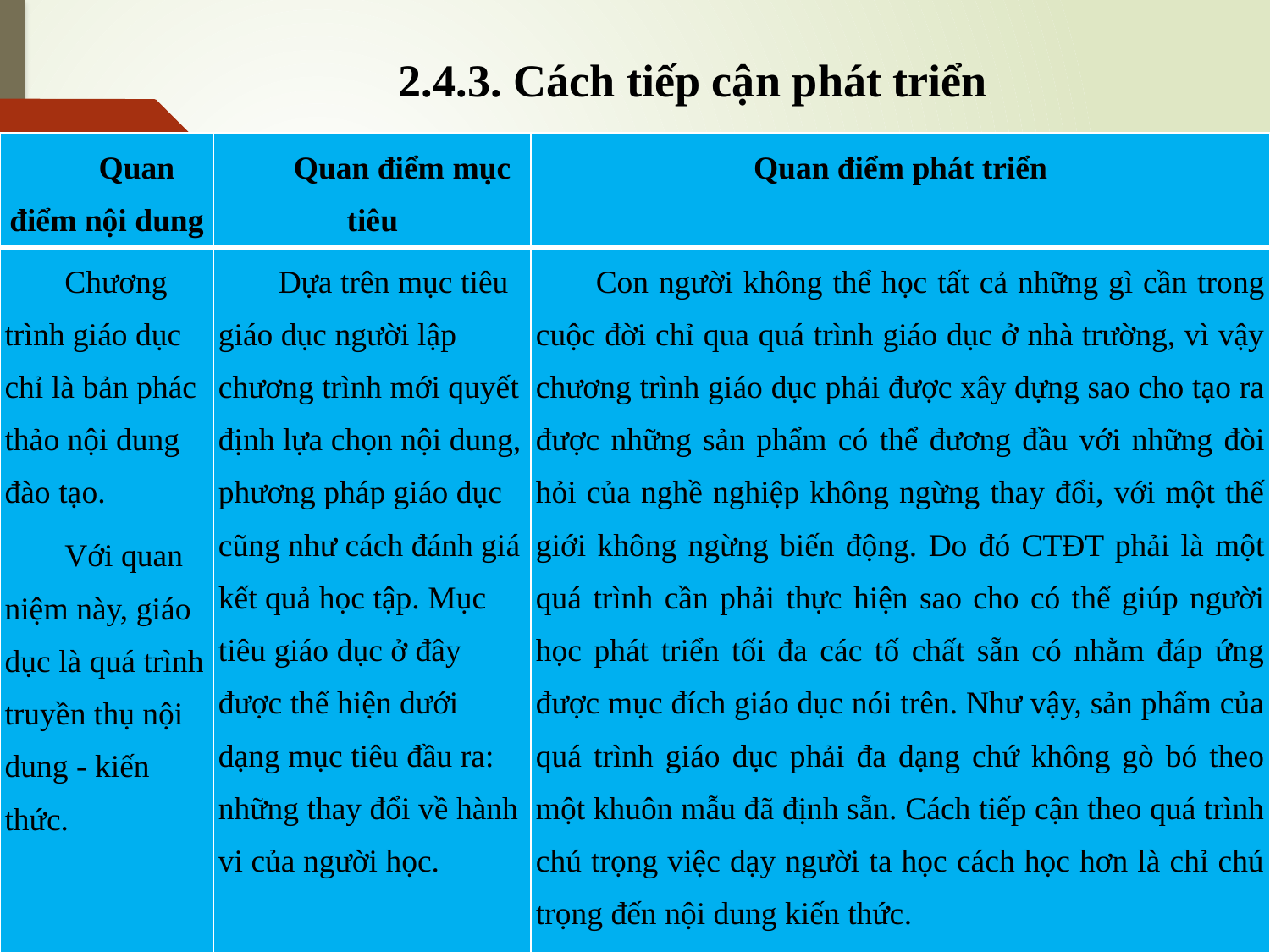

2.4.3. Cách tiếp cận phát triển
| Quan điểm nội dung | Quan điểm mục tiêu | Quan điểm phát triển |
| --- | --- | --- |
| Chương trình giáo dục chỉ là bản phác thảo nội dung đào tạo. Với quan niệm này, giáo dục là quá trình truyền thụ nội dung - kiến thức. | Dựa trên mục tiêu giáo dục người lập chương trình mới quyết định lựa chọn nội dung, phương pháp giáo dục cũng như cách đánh giá kết quả học tập. Mục tiêu giáo dục ở đây được thể hiện dưới dạng mục tiêu đầu ra: những thay đổi về hành vi của người học. | Con người không thể học tất cả những gì cần trong cuộc đời chỉ qua quá trình giáo dục ở nhà trường, vì vậy chương trình giáo dục phải được xây dựng sao cho tạo ra được những sản phẩm có thể đương đầu với những đòi hỏi của nghề nghiệp không ngừng thay đổi, với một thế giới không ngừng biến động. Do đó CTĐT phải là một quá trình cần phải thực hiện sao cho có thể giúp người học phát triển tối đa các tố chất sẵn có nhằm đáp ứng được mục đích giáo dục nói trên. Như vậy, sản phẩm của quá trình giáo dục phải đa dạng chứ không gò bó theo một khuôn mẫu đã định sẵn. Cách tiếp cận theo quá trình chú trọng việc dạy người ta học cách học hơn là chỉ chú trọng đến nội dung kiến thức. |